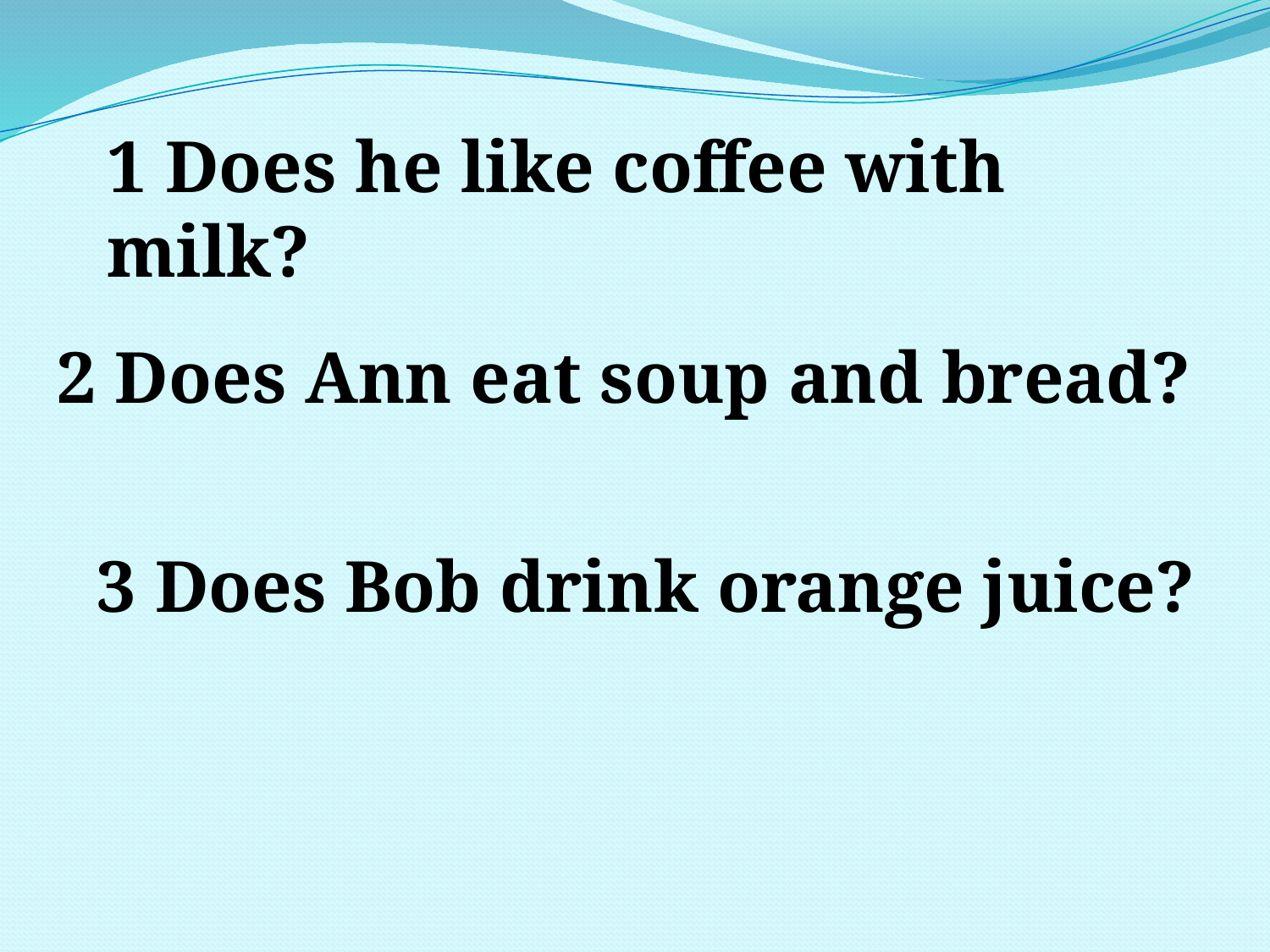

1 Does he like coffee with milk?
2 Does Ann eat soup and bread?
3 Does Bob drink orange juice?